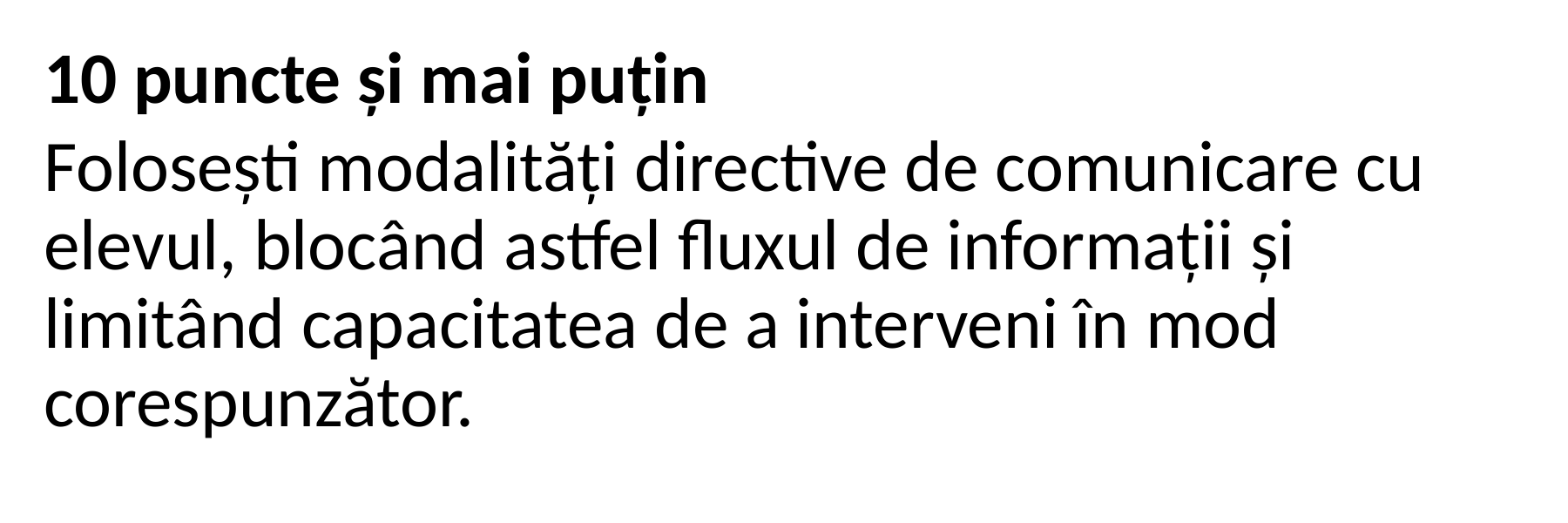

10 puncte și mai puțin
Folosești modalități directive de comunicare cu elevul, blocând astfel fluxul de informații și limitând capacitatea de a interveni în mod corespunzător.